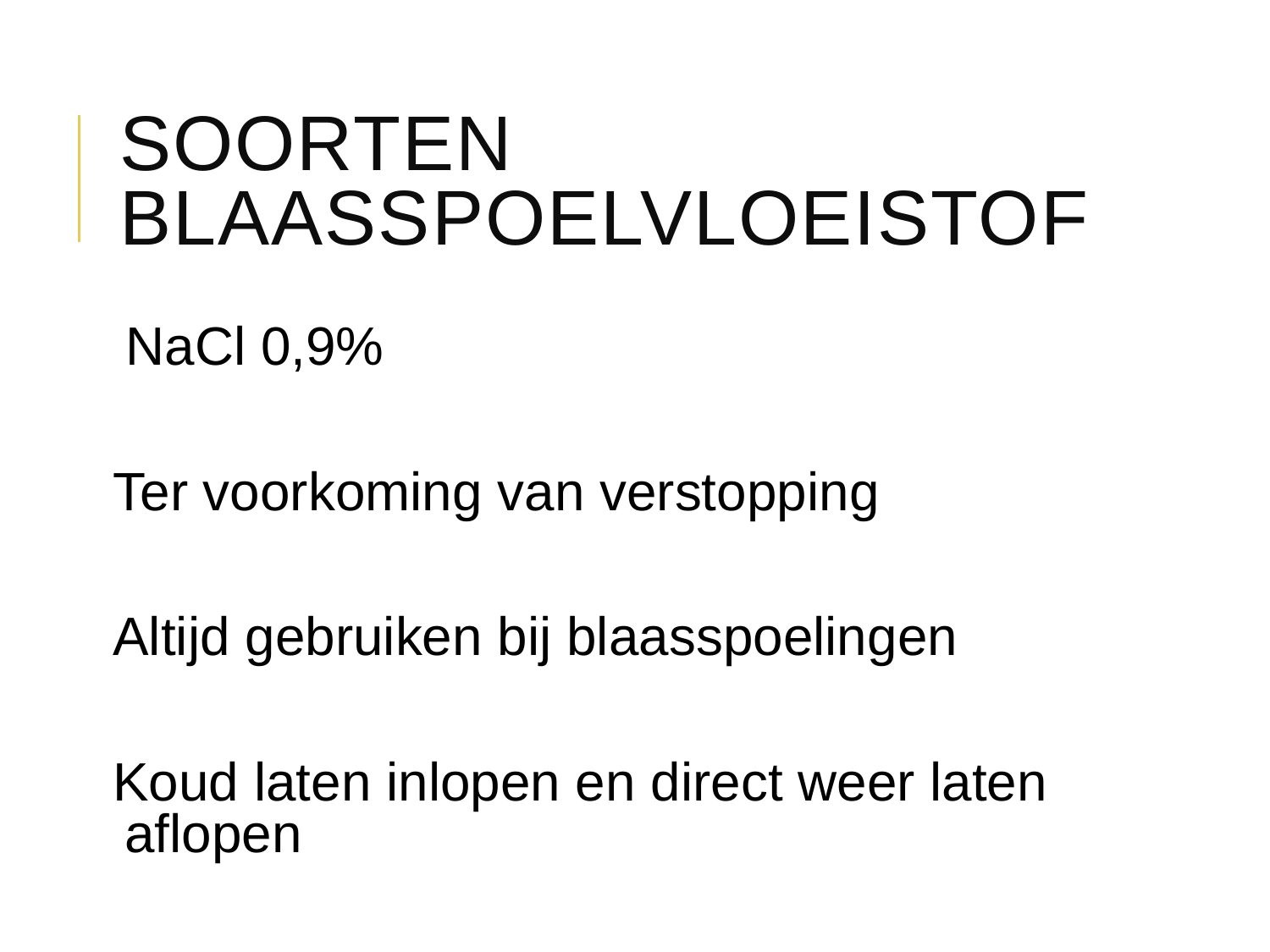

# Soorten blaasspoelvloeistof
NaCl 0,9%

Ter voorkoming van verstopping

Altijd gebruiken bij blaasspoelingen

Koud laten inlopen en direct weer laten aflopen